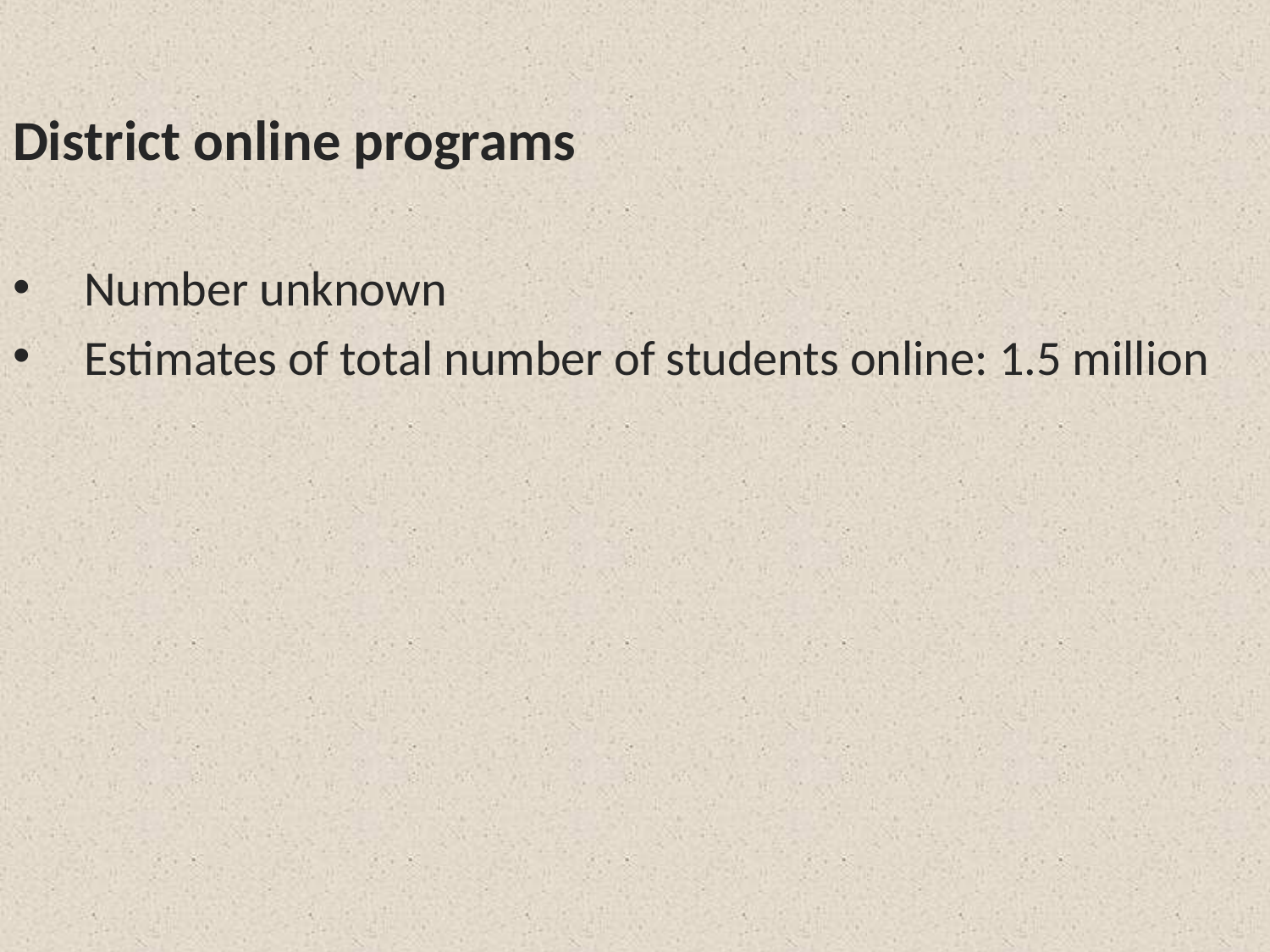

District online programs

Number unknown
Estimates of total number of students online: 1.5 million